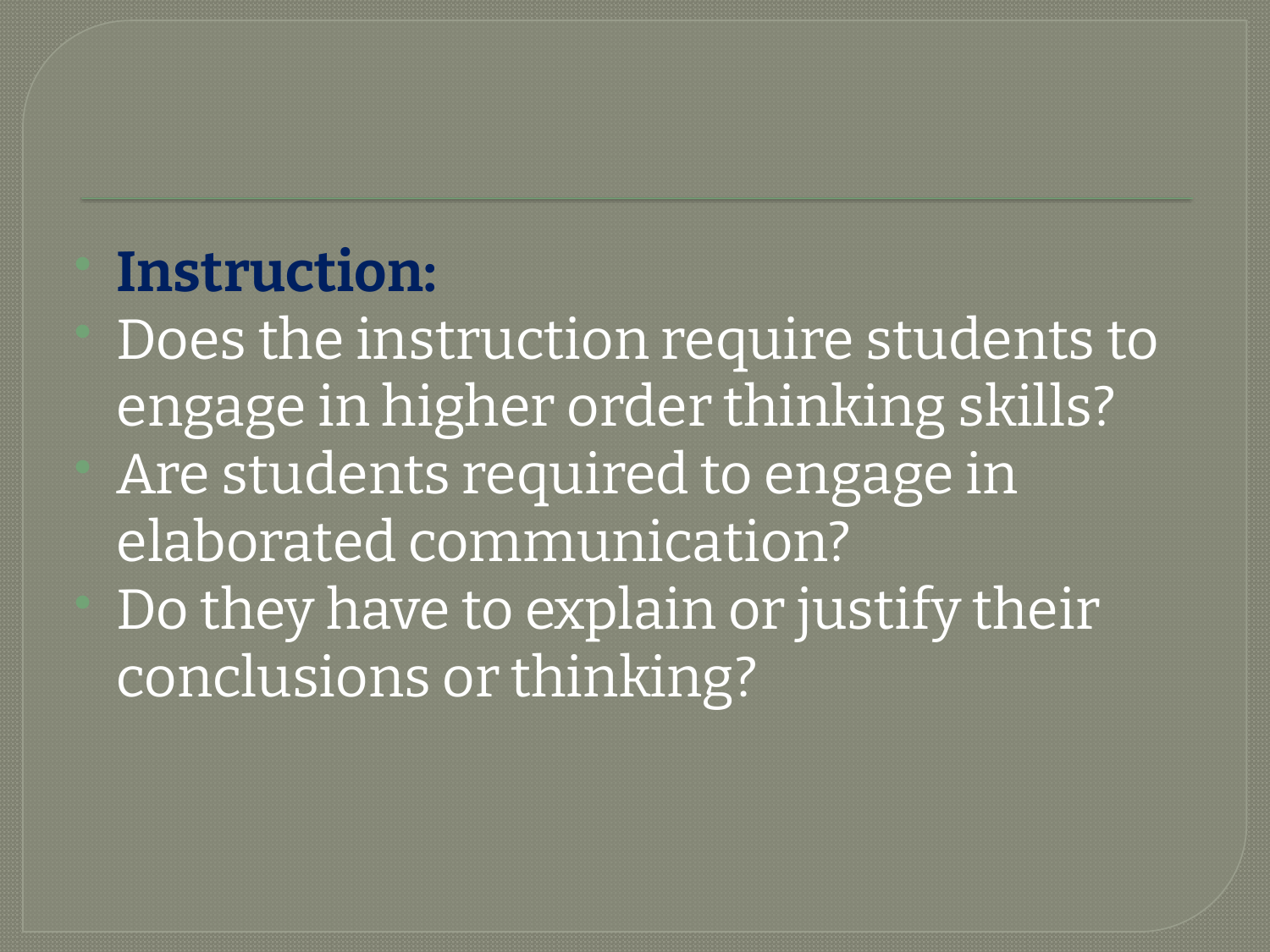

#
Instruction:
Does the instruction require students to engage in higher order thinking skills?
Are students required to engage in elaborated communication?
Do they have to explain or justify their conclusions or thinking?